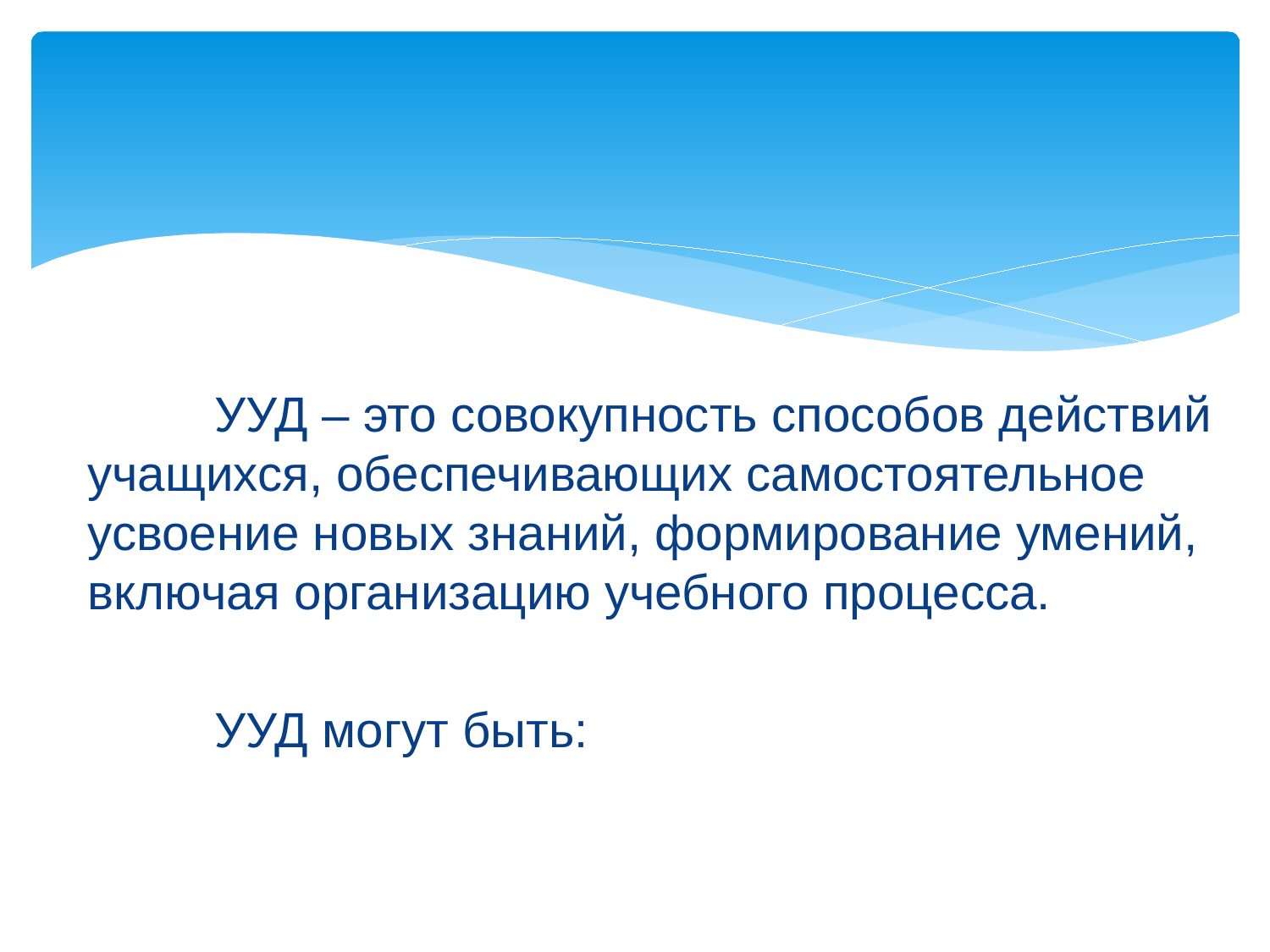

УУД – это совокупность способов действий учащихся, обеспечивающих самостоятельное усвоение новых знаний, формирование умений, включая организацию учебного процесса.

	УУД могут быть: